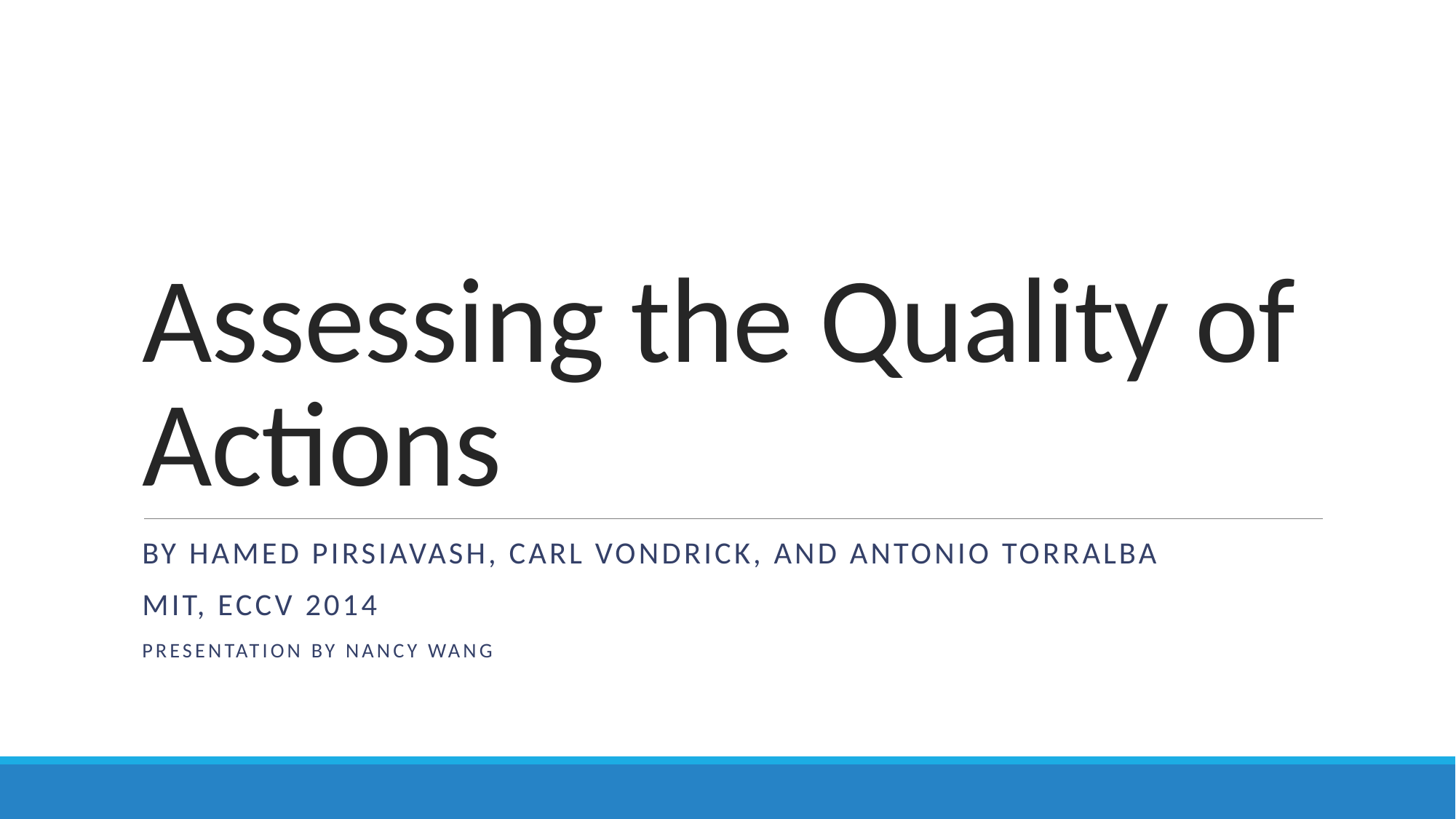

# Assessing the Quality of Actions
By Hamed pirsiavash, Carl Vondrick, and Antonio Torralba
MIT, ECCV 2014
Presentation by Nancy Wang